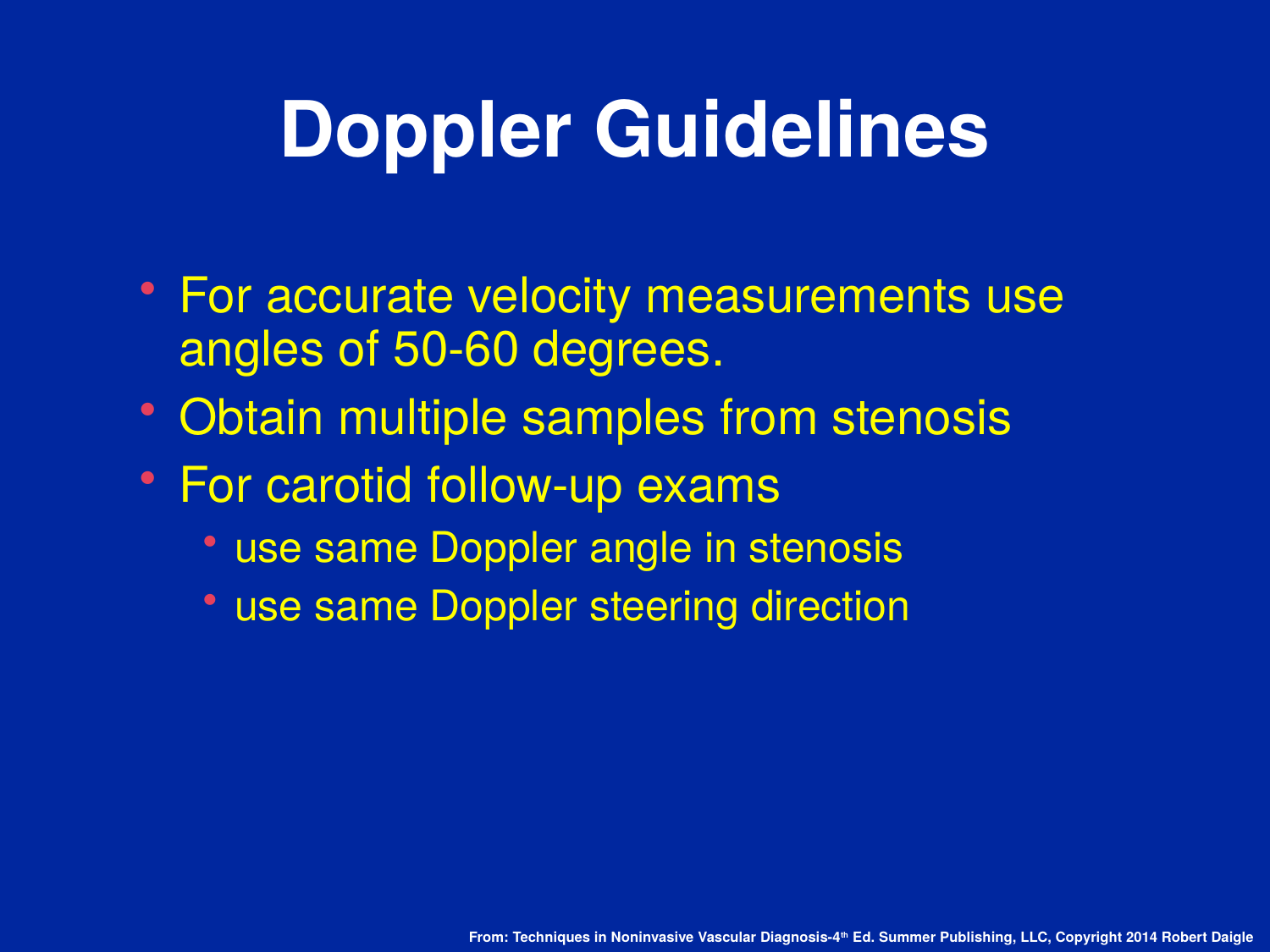

Doppler Guidelines
For accurate velocity measurements use angles of 50-60 degrees.
Obtain multiple samples from stenosis
For carotid follow-up exams
use same Doppler angle in stenosis
use same Doppler steering direction